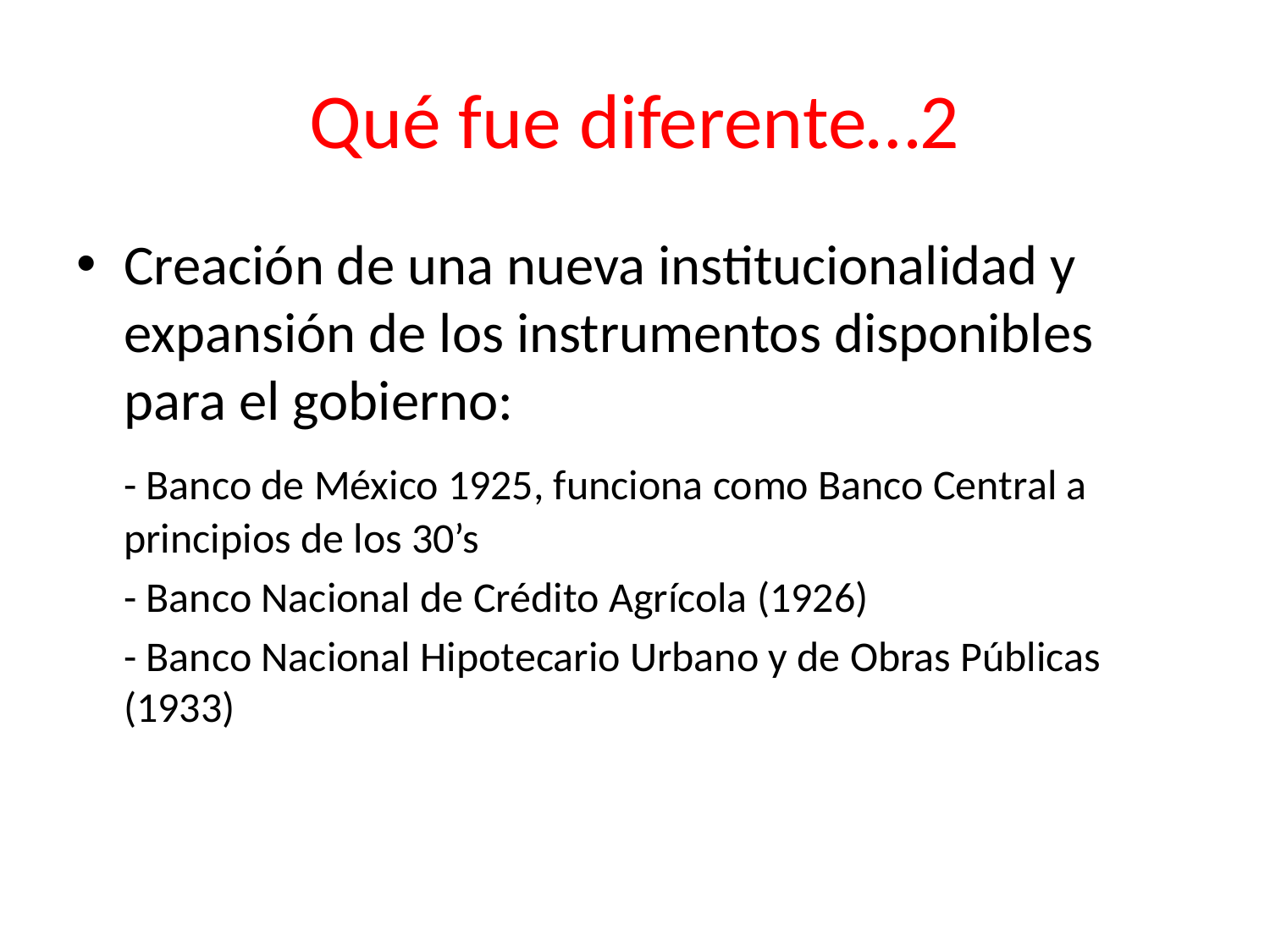

# Qué fue diferente…2
Creación de una nueva institucionalidad y expansión de los instrumentos disponibles para el gobierno:
	- Banco de México 1925, funciona como Banco Central a principios de los 30’s
	- Banco Nacional de Crédito Agrícola (1926)
	- Banco Nacional Hipotecario Urbano y de Obras Públicas (1933)